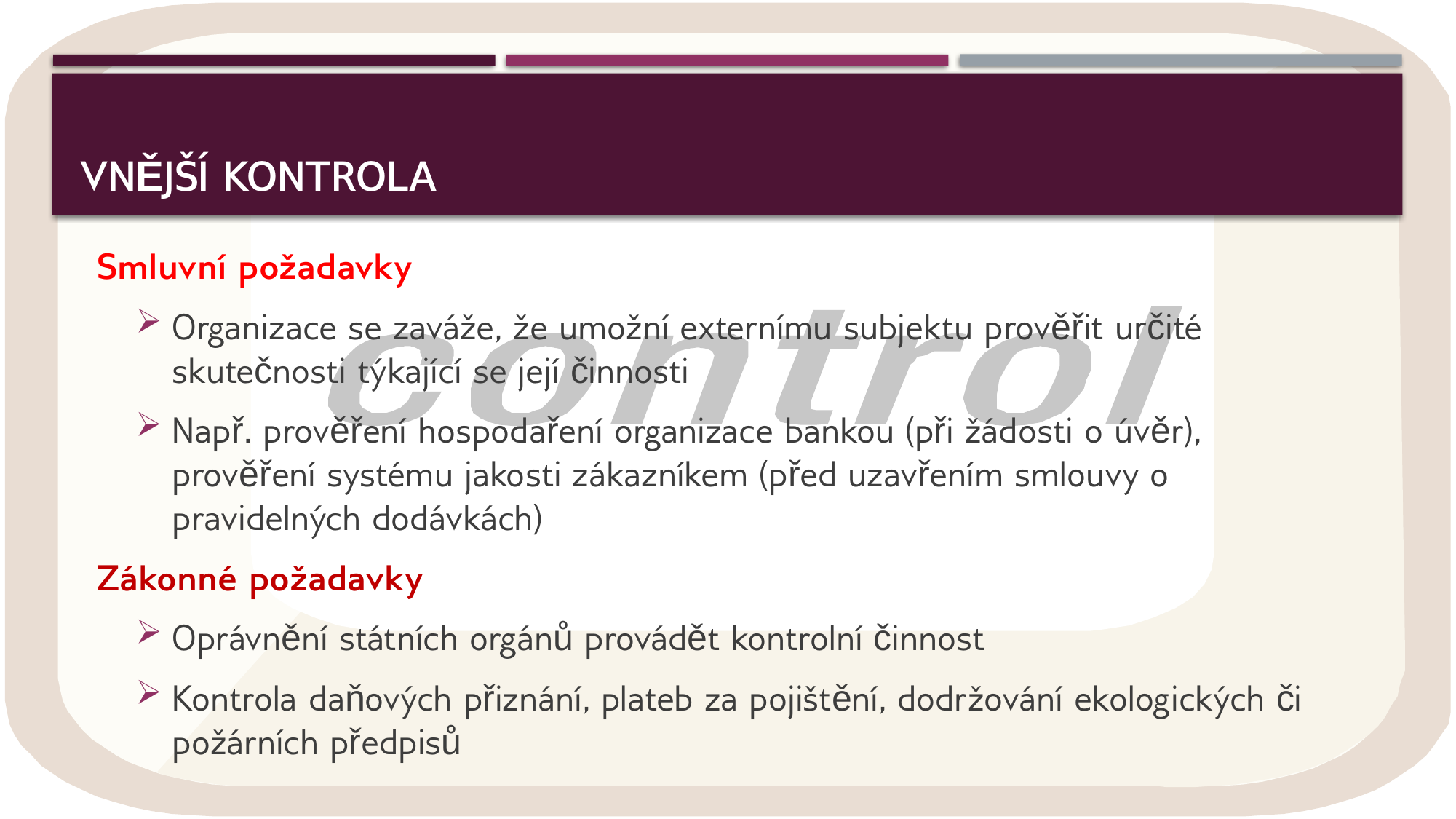

# Vnější kontrola
Smluvní požadavky
Organizace se zaváže, že umožní externímu subjektu prověřit určité skutečnosti týkající se její činnosti
Např. prověření hospodaření organizace bankou (při žádosti o úvěr), prověření systému jakosti zákazníkem (před uzavřením smlouvy o pravidelných dodávkách)
Zákonné požadavky
Oprávnění státních orgánů provádět kontrolní činnost
Kontrola daňových přiznání, plateb za pojištění, dodržování ekologických či požárních předpisů